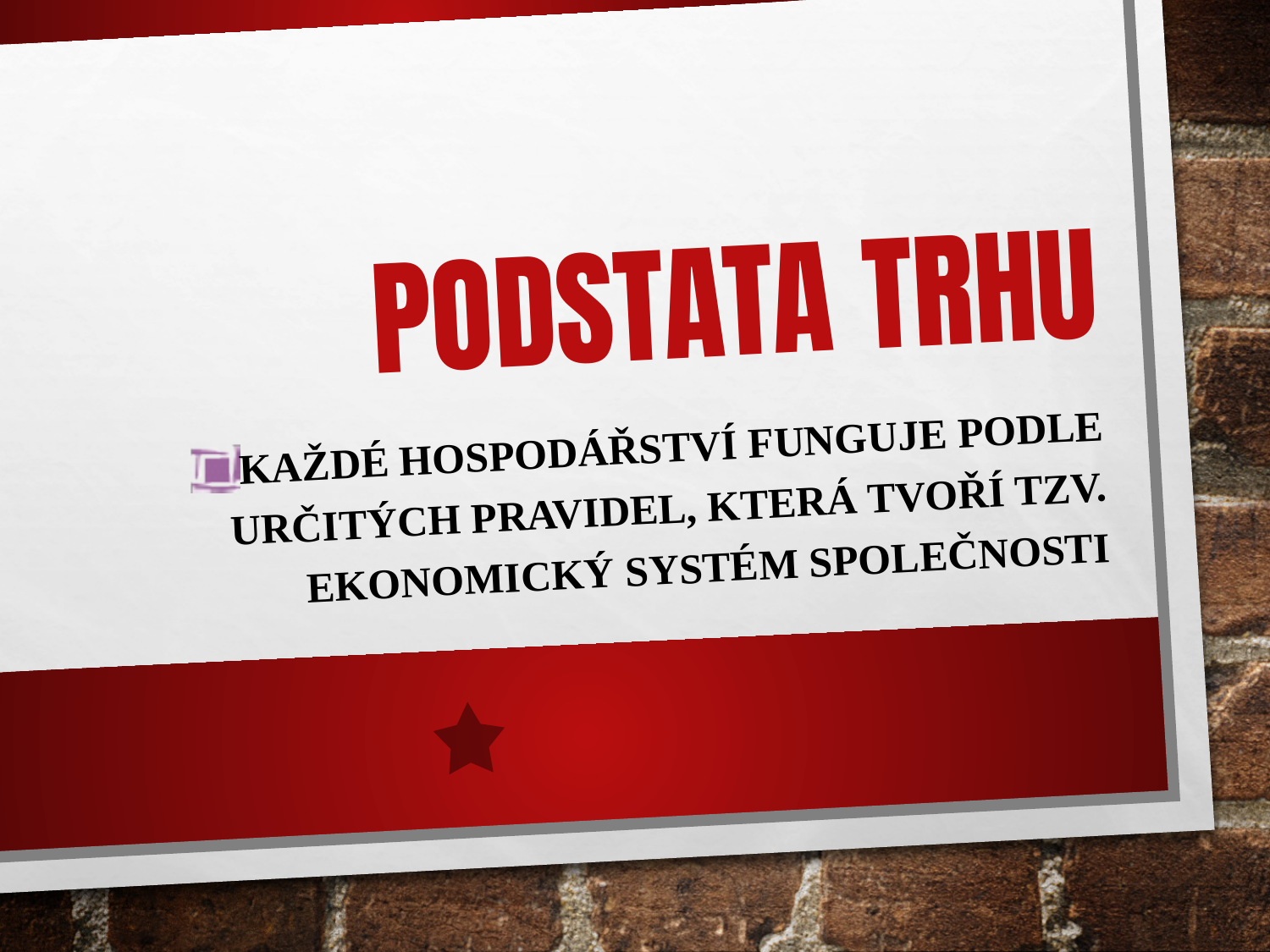

# Podstata trhu
každé hospodářství funguje podle určitých pravidel, která tvoří tzv. ekonomický systém společnosti